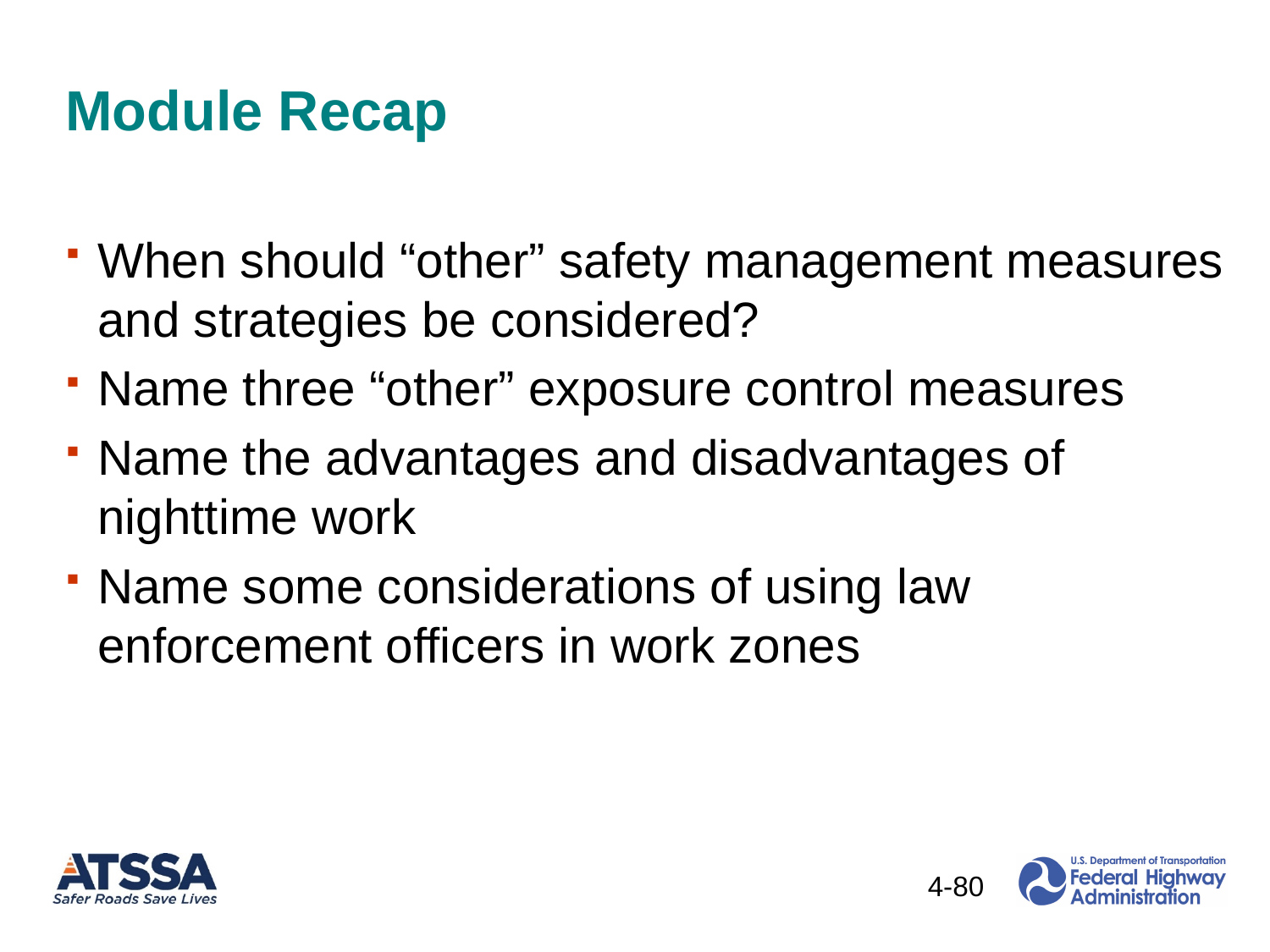

# Module Recap
When should “other” safety management measures and strategies be considered?
Name three “other” exposure control measures
Name the advantages and disadvantages of nighttime work
Name some considerations of using law enforcement officers in work zones